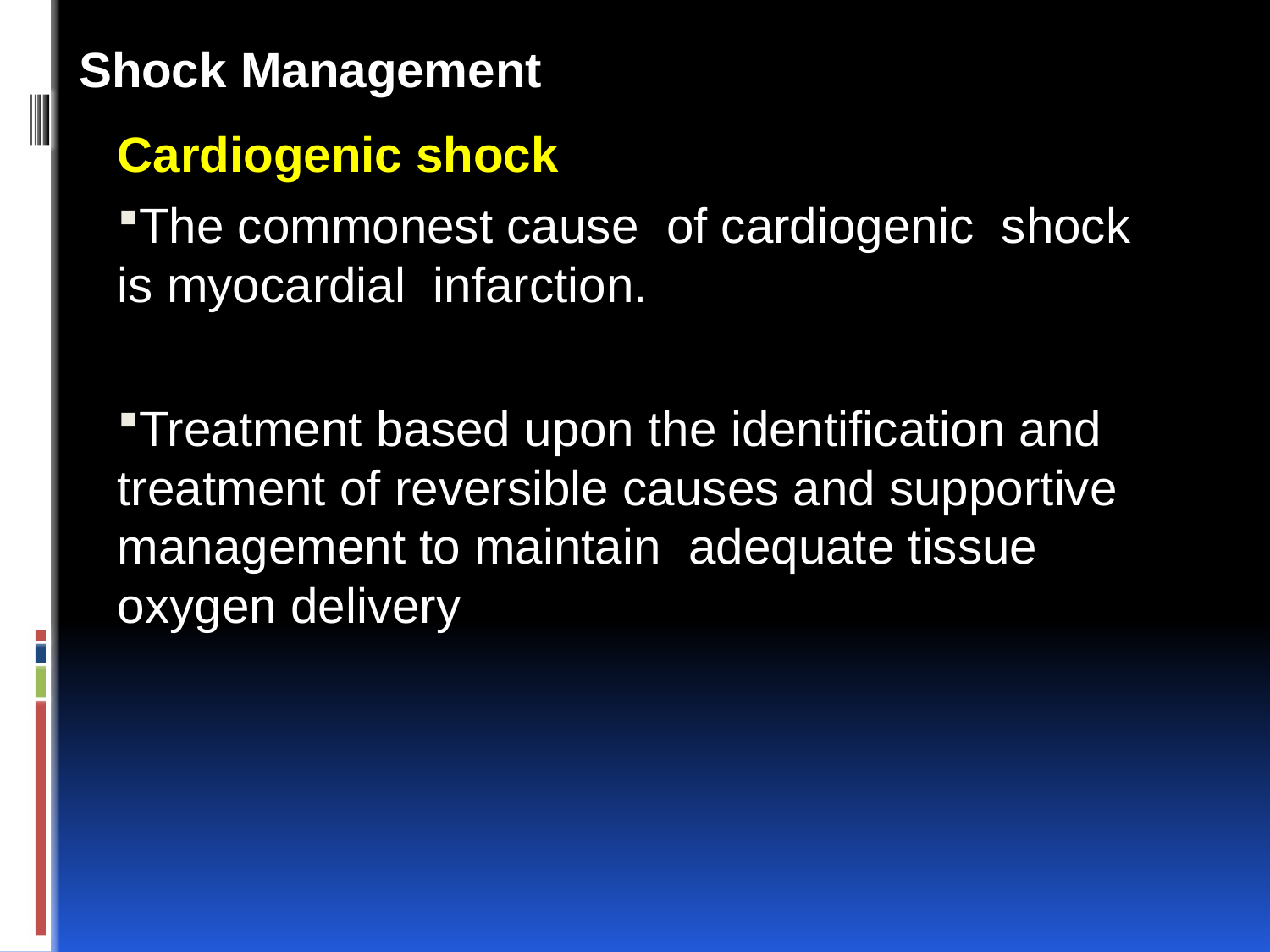

Shock Management
Cardiogenic shock
The commonest cause  of cardiogenic  shock  is myocardial  infarction.

Treatment based upon the identification and treatment of reversible causes and supportive management to maintain  adequate tissue oxygen delivery